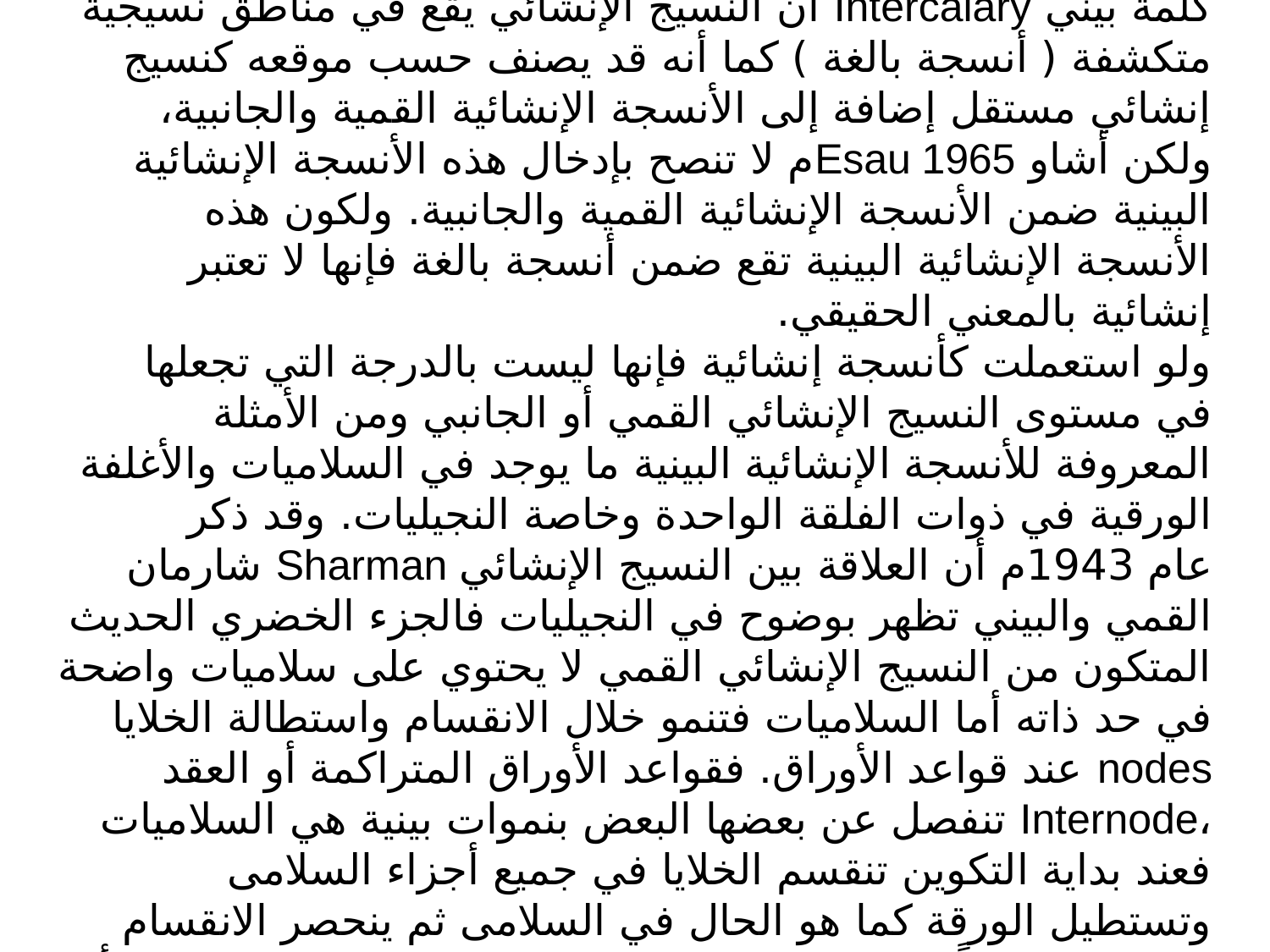

ثالثاً : الأنسجة الإنشائية البينية Intercalry meristems
يستعمل مصطلح الأنسجة الإنشائية البينية للدلالة على نشاط منطقة إنشائية ابتدائية بعيدة عن الأنسجة الإنشائية القمية. وتعني كلمة بيني Intercalary أن النسيج الإنشائي يقع في مناطق نسيجية متكشفة ( أنسجة بالغة ) كما أنه قد يصنف حسب موقعه كنسيج إنشائي مستقل إضافة إلى الأنسجة الإنشائية القمية والجانبية، ولكن أشاو Esau 1965م لا تنصح بإدخال هذه الأنسجة الإنشائية البينية ضمن الأنسجة الإنشائية القمية والجانبية. ولكون هذه الأنسجة الإنشائية البينية تقع ضمن أنسجة بالغة فإنها لا تعتبر إنشائية بالمعني الحقيقي.
 ولو استعملت كأنسجة إنشائية فإنها ليست بالدرجة التي تجعلها في مستوى النسيج الإنشائي القمي أو الجانبي ومن الأمثلة المعروفة للأنسجة الإنشائية البينية ما يوجد في السلاميات والأغلفة الورقية في ذوات الفلقة الواحدة وخاصة النجيليات. وقد ذكر شارمان Sharman عام 1943م أن العلاقة بين النسيج الإنشائي القمي والبيني تظهر بوضوح في النجيليات فالجزء الخضري الحديث المتكون من النسيج الإنشائي القمي لا يحتوي على سلاميات واضحة في حد ذاته أما السلاميات فتنمو خلال الانقسام واستطالة الخلايا عند قواعد الأوراق. فقواعد الأوراق المتراكمة أو العقد nodes تنفصل عن بعضها البعض بنموات بينية هي السلاميات Internode، فعند بداية التكوين تنقسم الخلايا في جميع أجزاء السلامى وتستطيل الورقة كما هو الحال في السلامى ثم ينحصر الانقسام الخلوي تدريجياً في الجزء السفلي من الغلاف الورقي وحتى بعد أن تكتمل السلاميات والأغلفة الورقية نموها فإن أجزاءها القاعدية تحتفظ بقابليتها على الانقسام لفترة طويلة لتعطي مزيداً من النمو مع تكشف تام للخلايا التوصيلية والدعامية في كل منهما ( شكل 114 ).